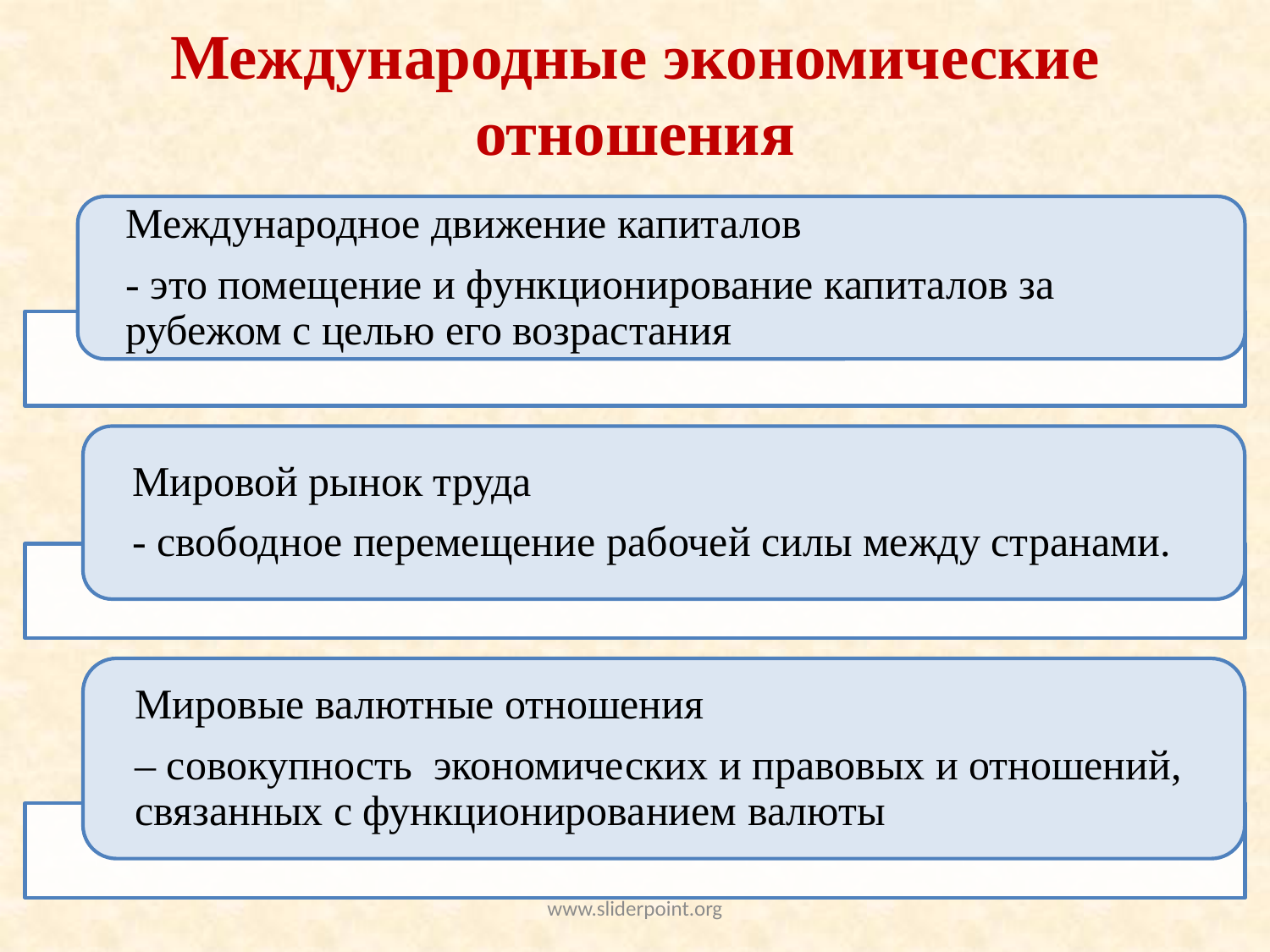

# Международные экономические отношения
Международное движение капиталов
- это помещение и функционирование капиталов за рубежом с целью его возрастания
Мировой рынок труда
- свободное перемещение рабочей силы между странами.
Мировые валютные отношения
– совокупность  экономических и правовых и отношений, связанных с функционированием валюты
www.sliderpoint.org